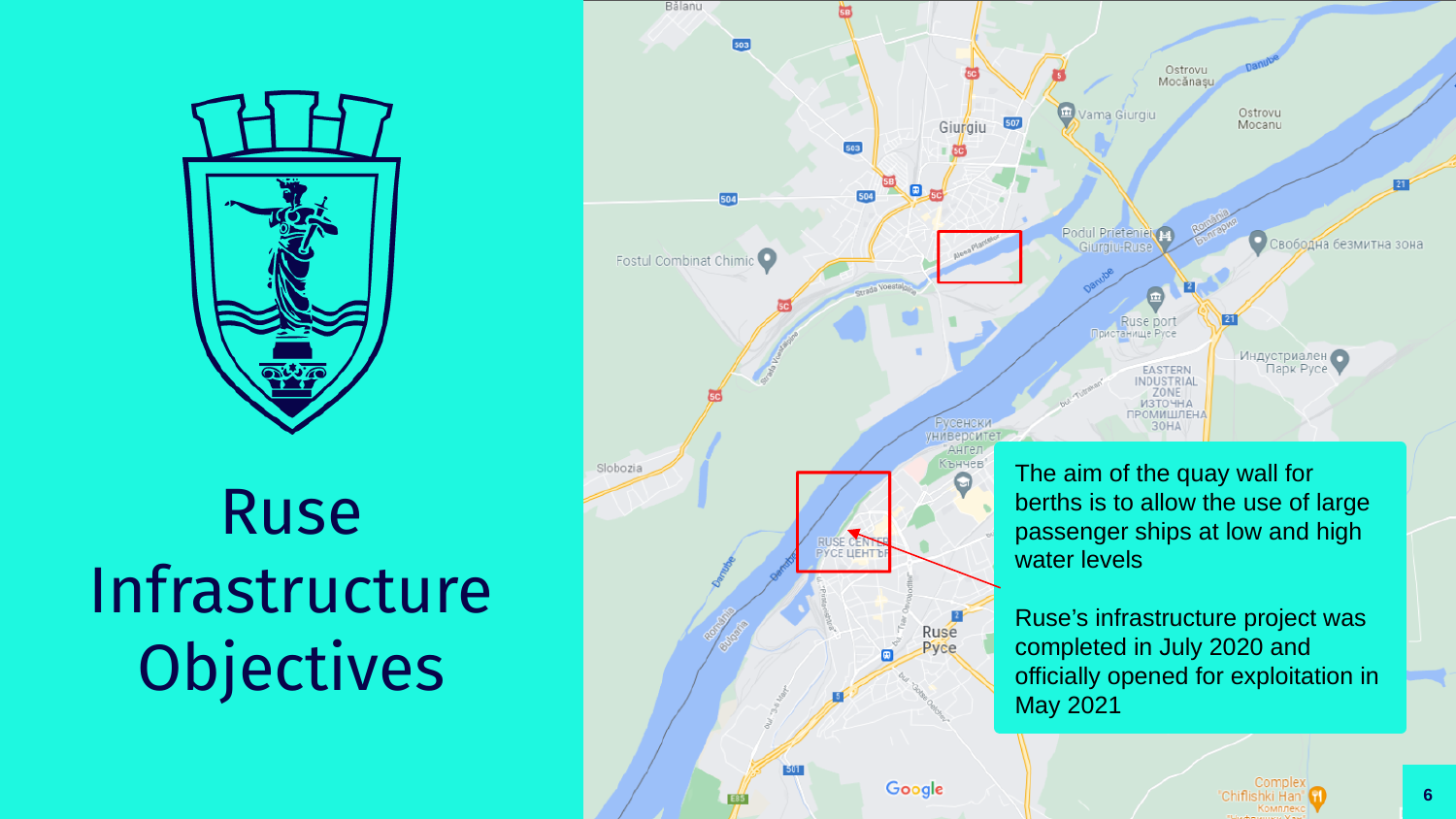

The aim of the quay wall for berths is to allow the use of large passenger ships at low and high water levels
Ruse’s infrastructure project was completed in July 2020 and officially opened for exploitation in May 2021
# Ruse Infrastructure Objectives
6